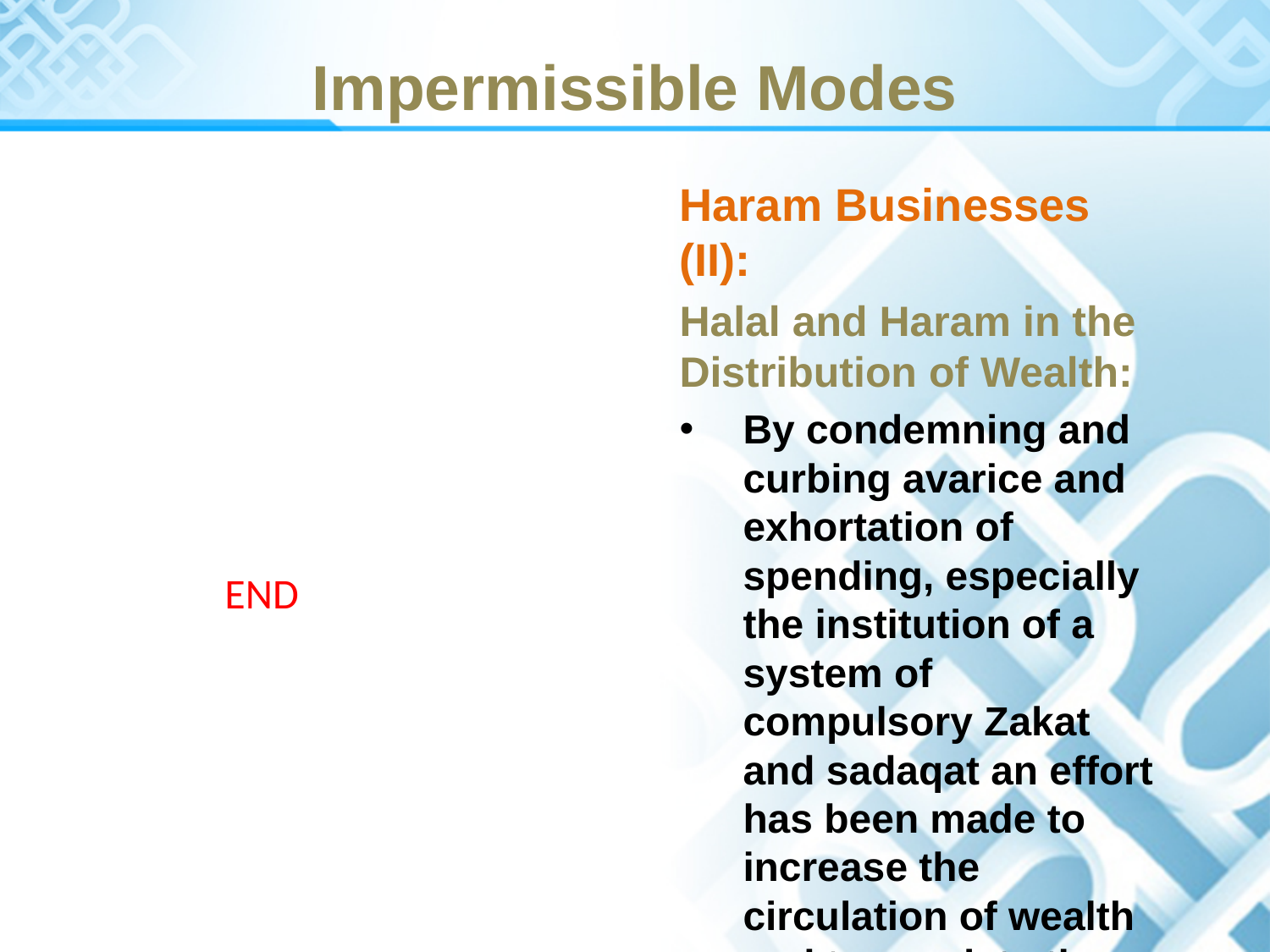

Impermissible Modes
Haram Businesses (II):
Halal and Haram in the Distribution of Wealth:
By condemning and curbing avarice and exhortation of spending, especially the institution of a system of compulsory Zakat and sadaqat an effort has been made to increase the circulation of wealth and to regulate the distribution of wealth in proper manner.
END